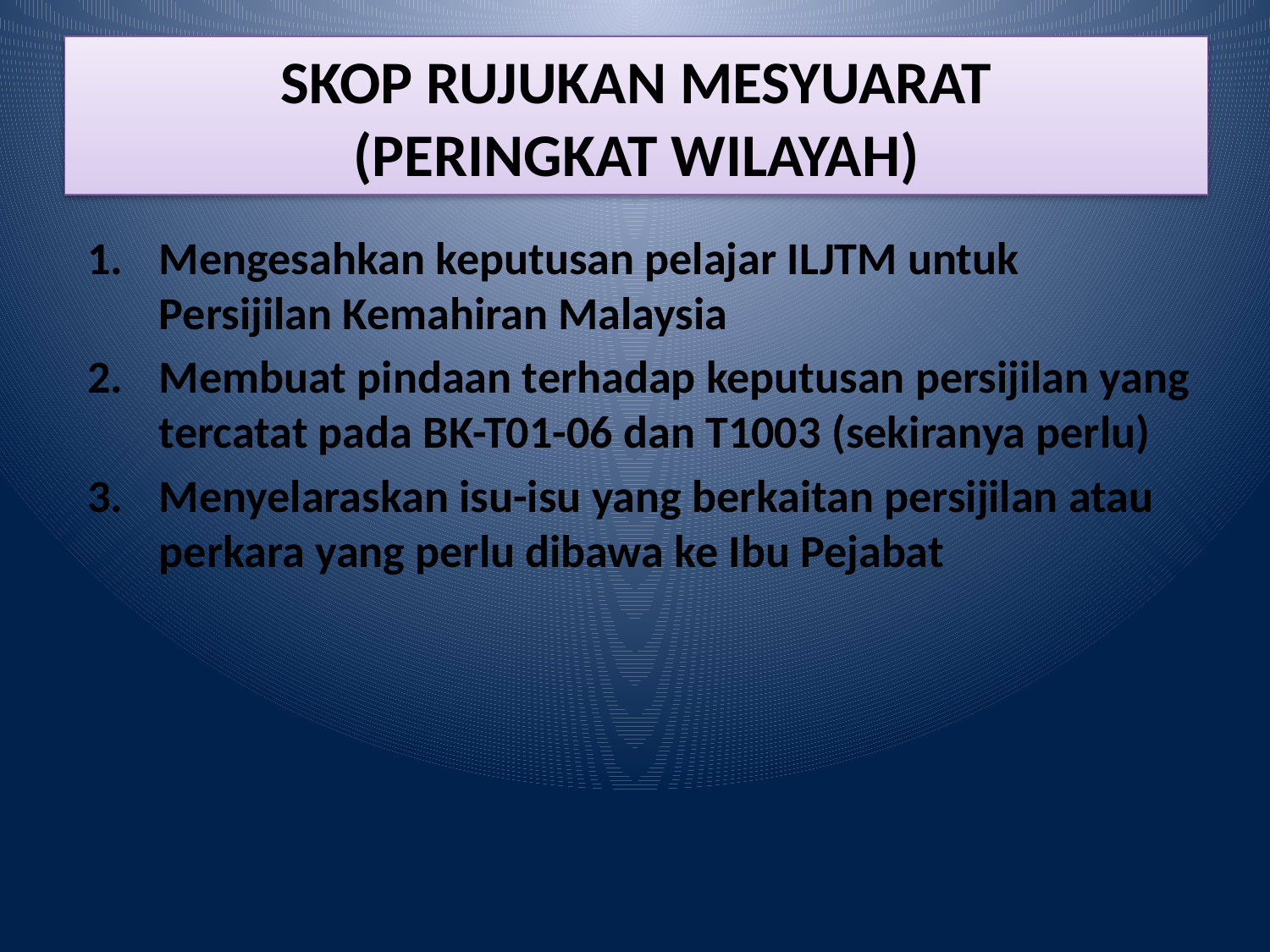

# SKOP RUJUKAN MESYUARAT (PERINGKAT WILAYAH)
Mengesahkan keputusan pelajar ILJTM untuk Persijilan Kemahiran Malaysia
Membuat pindaan terhadap keputusan persijilan yang tercatat pada BK-T01-06 dan T1003 (sekiranya perlu)
Menyelaraskan isu-isu yang berkaitan persijilan atau perkara yang perlu dibawa ke Ibu Pejabat